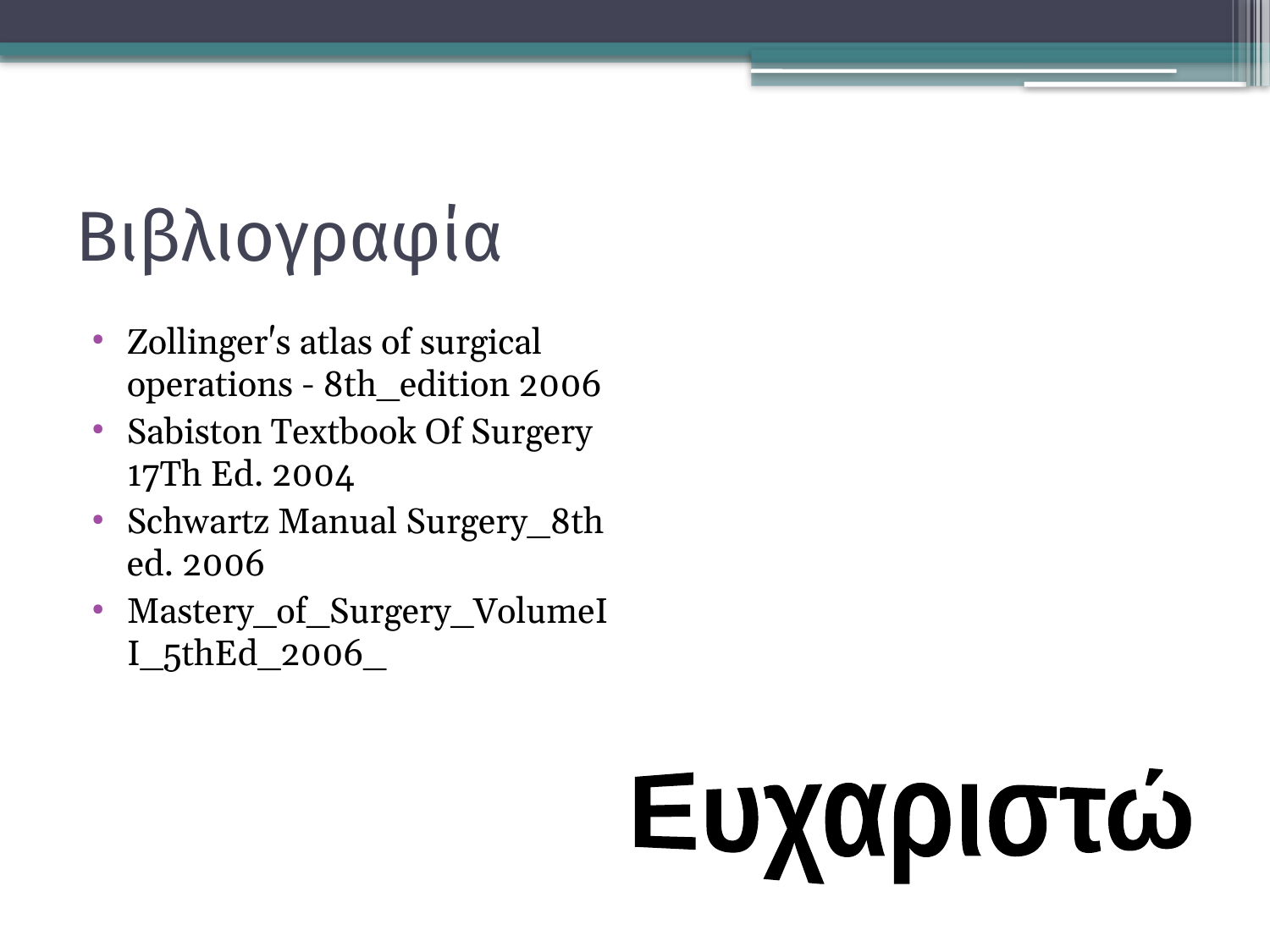

# Βιβλιογραφία
Zollinger's atlas of surgical operations - 8th_edition 2006
Sabiston Textbook Of Surgery 17Th Ed. 2004
Schwartz Manual Surgery_8th ed. 2006
Mastery_of_Surgery_VolumeII_5thEd_2006_
Ευχαριστώ